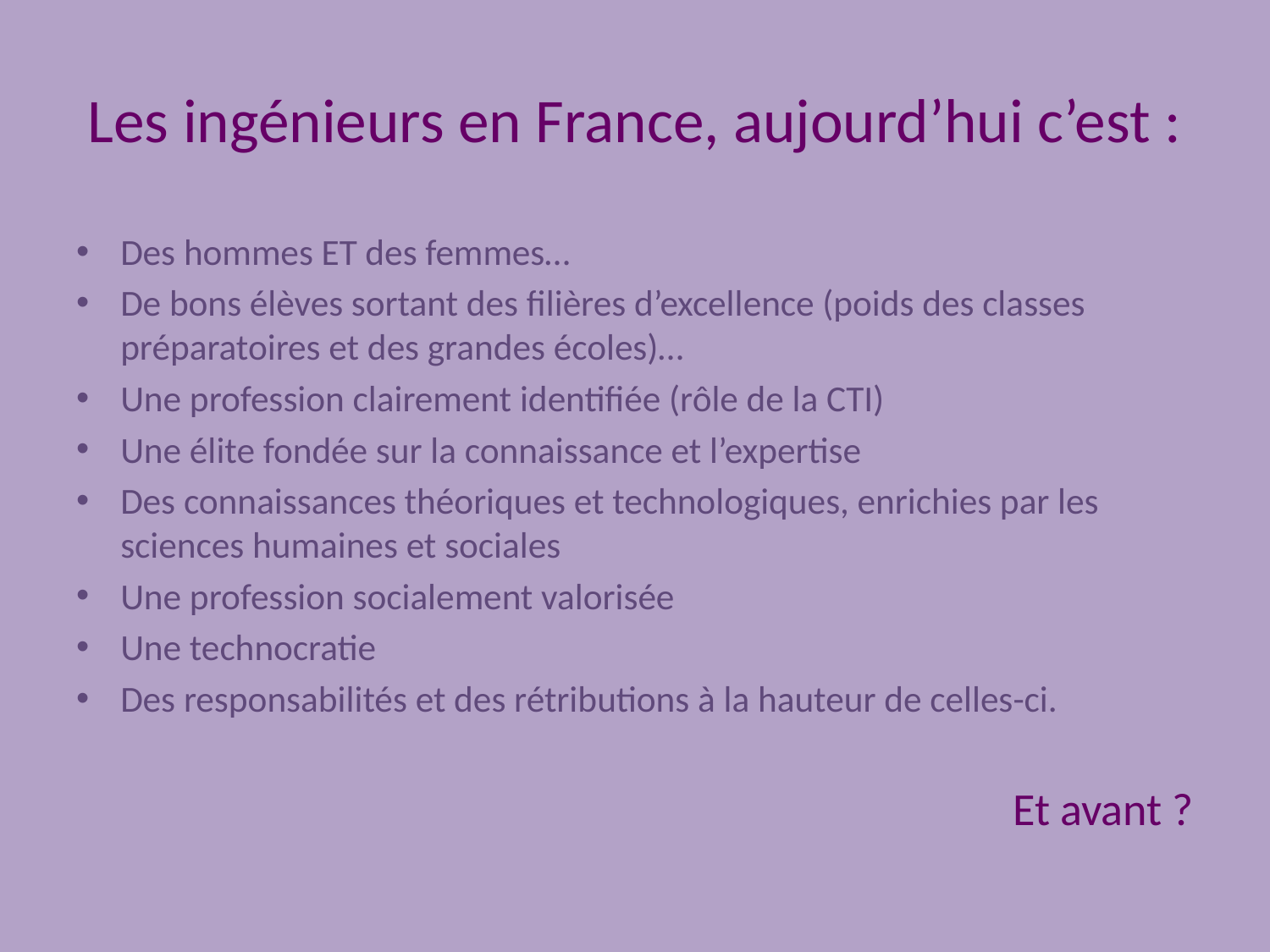

# Les ingénieurs en France, aujourd’hui c’est :
Des hommes ET des femmes…
De bons élèves sortant des filières d’excellence (poids des classes préparatoires et des grandes écoles)…
Une profession clairement identifiée (rôle de la CTI)
Une élite fondée sur la connaissance et l’expertise
Des connaissances théoriques et technologiques, enrichies par les sciences humaines et sociales
Une profession socialement valorisée
Une technocratie
Des responsabilités et des rétributions à la hauteur de celles-ci.

Et avant ?